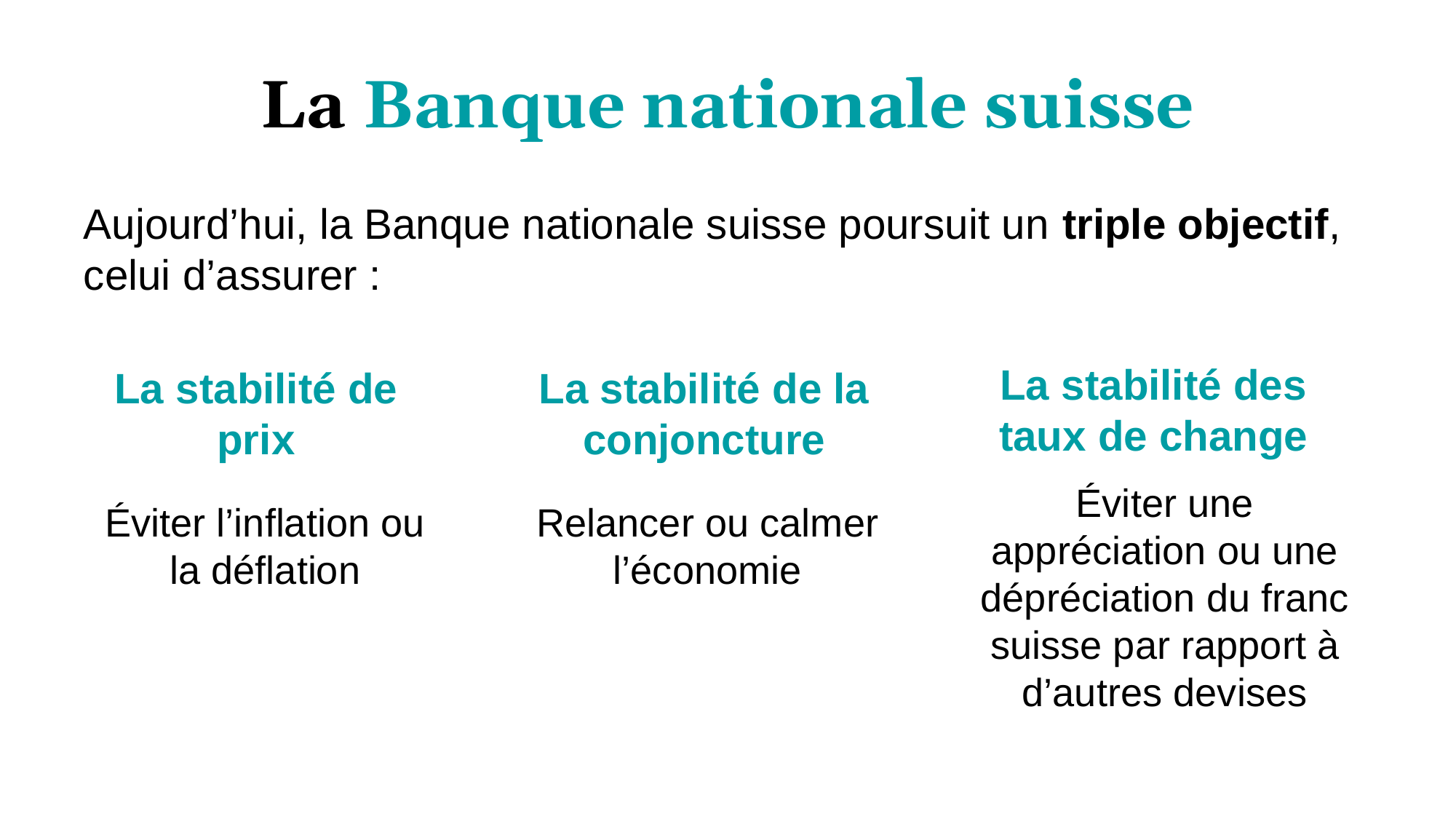

# La Banque nationale suisse
Aujourd’hui, la Banque nationale suisse poursuit un triple objectif, celui d’assurer :
La stabilité des taux de change
La stabilité de prix
La stabilité de la conjoncture
Éviter une appréciation ou une dépréciation du franc suisse par rapport à d’autres devises
Éviter l’inflation ou la déflation
Relancer ou calmer l’économie